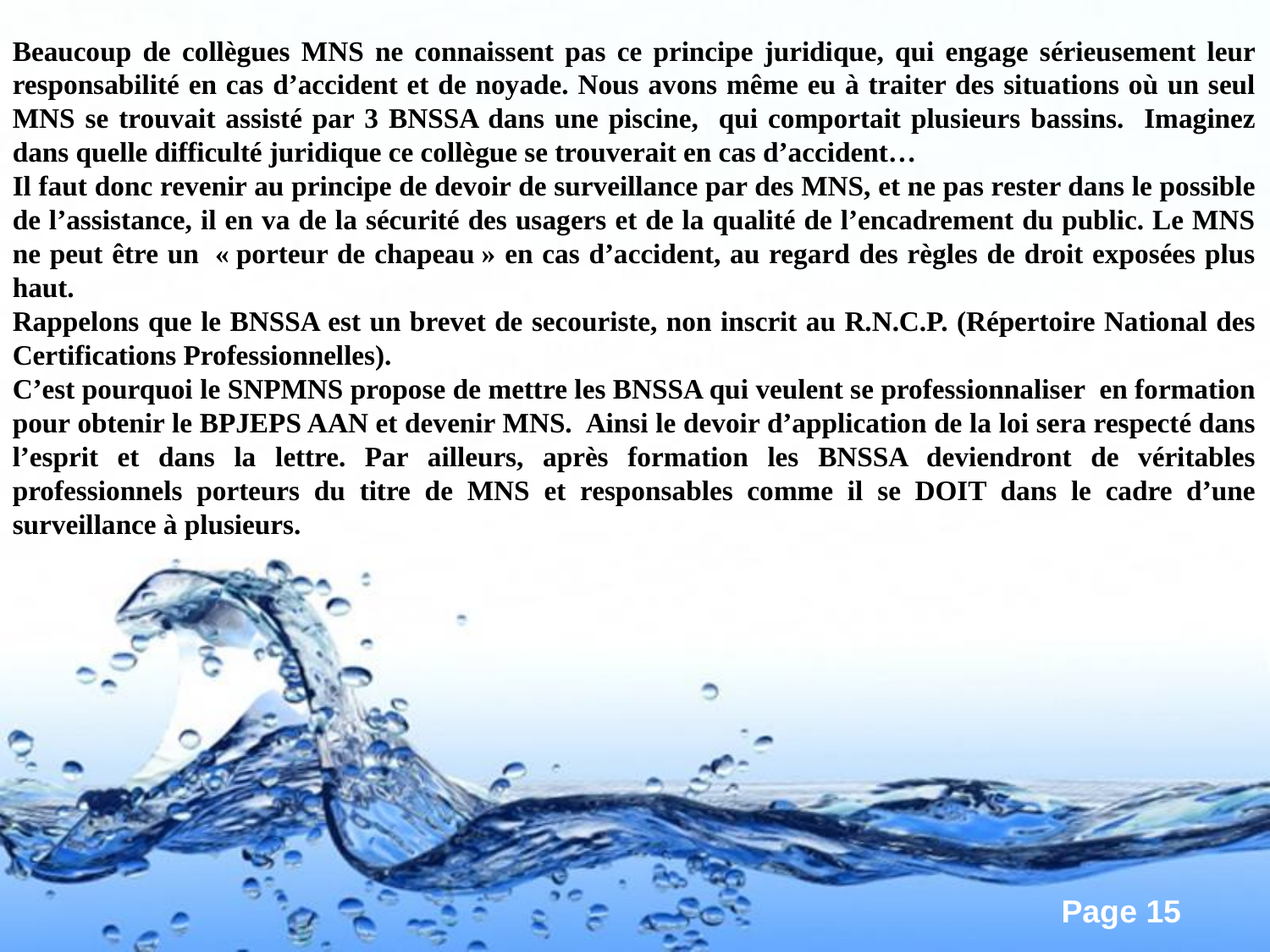

Beaucoup de collègues MNS ne connaissent pas ce principe juridique, qui engage sérieusement leur responsabilité en cas d’accident et de noyade. Nous avons même eu à traiter des situations où un seul MNS se trouvait assisté par 3 BNSSA dans une piscine,  qui comportait plusieurs bassins.  Imaginez dans quelle difficulté juridique ce collègue se trouverait en cas d’accident…
Il faut donc revenir au principe de devoir de surveillance par des MNS, et ne pas rester dans le possible de l’assistance, il en va de la sécurité des usagers et de la qualité de l’encadrement du public. Le MNS ne peut être un  « porteur de chapeau » en cas d’accident, au regard des règles de droit exposées plus haut.
Rappelons que le BNSSA est un brevet de secouriste, non inscrit au R.N.C.P. (Répertoire National des Certifications Professionnelles).
C’est pourquoi le SNPMNS propose de mettre les BNSSA qui veulent se professionnaliser  en formation pour obtenir le BPJEPS AAN et devenir MNS.  Ainsi le devoir d’application de la loi sera respecté dans l’esprit et dans la lettre. Par ailleurs, après formation les BNSSA deviendront de véritables professionnels porteurs du titre de MNS et responsables comme il se DOIT dans le cadre d’une surveillance à plusieurs.